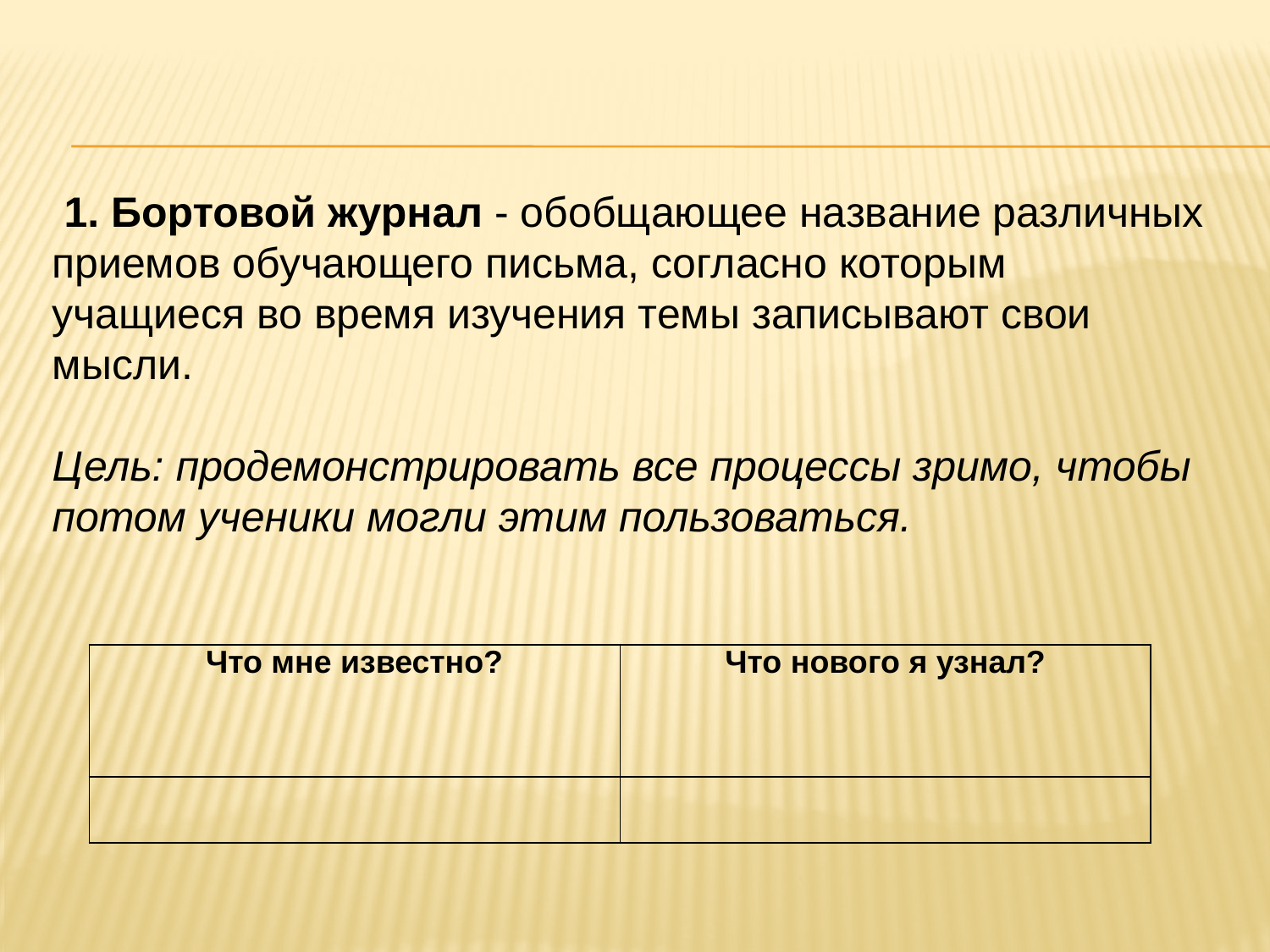

1. Бортовой журнал - обобщающее название различных приемов обучающего письма, согласно которым учащиеся во время изучения темы записывают свои мысли.

Цель: продемонстрировать все процессы зримо, чтобы потом ученики могли этим пользоваться.

| Что мне известно? | Что нового я узнал? |
| --- | --- |
|  |  |